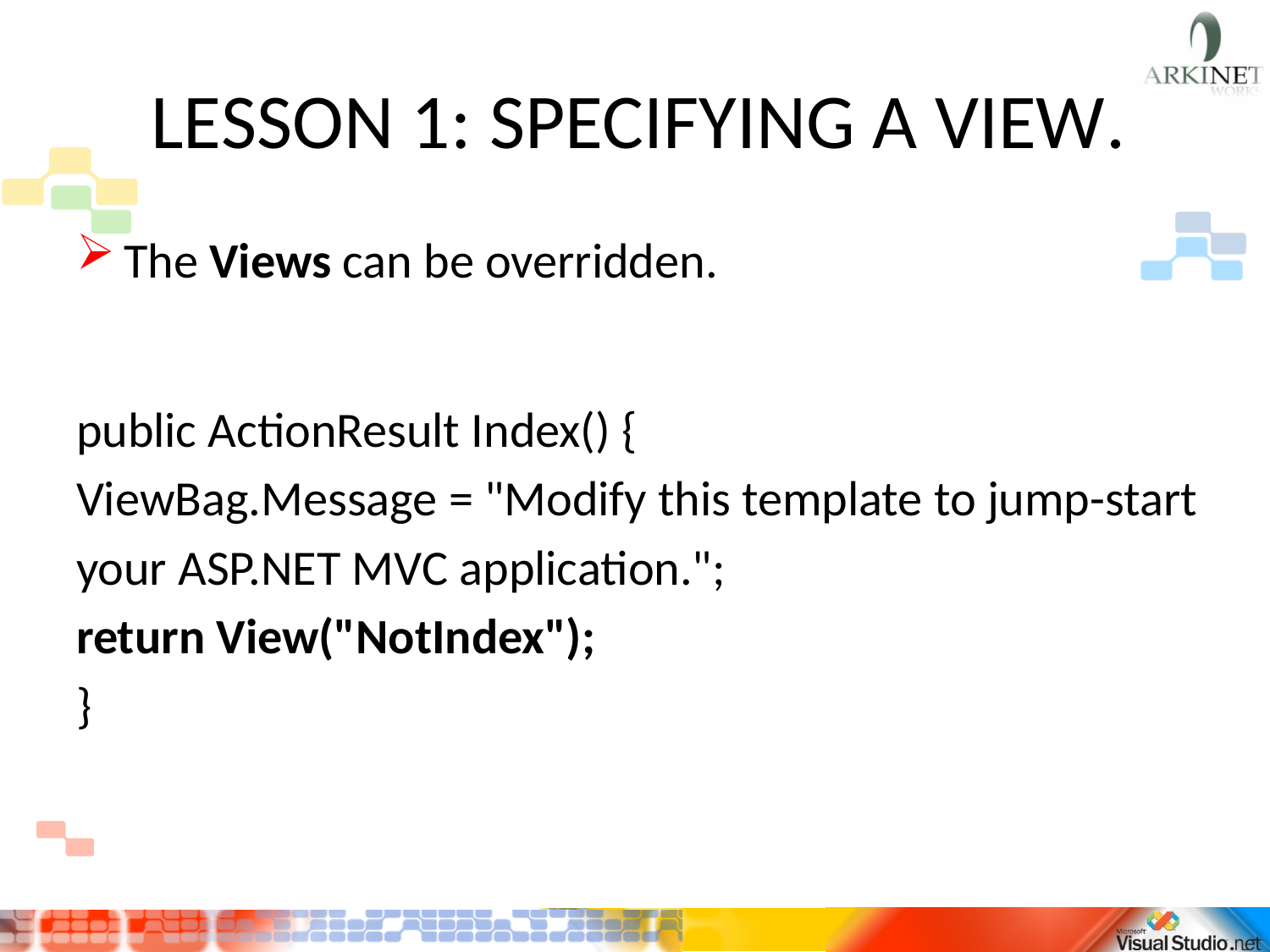

# LESSON 1: SPECIFYING A VIEW.
The Views can be overridden.

public ActionResult Index() {
ViewBag.Message = "Modify this template to jump-start
your ASP.NET MVC application.";
return View("NotIndex");
}